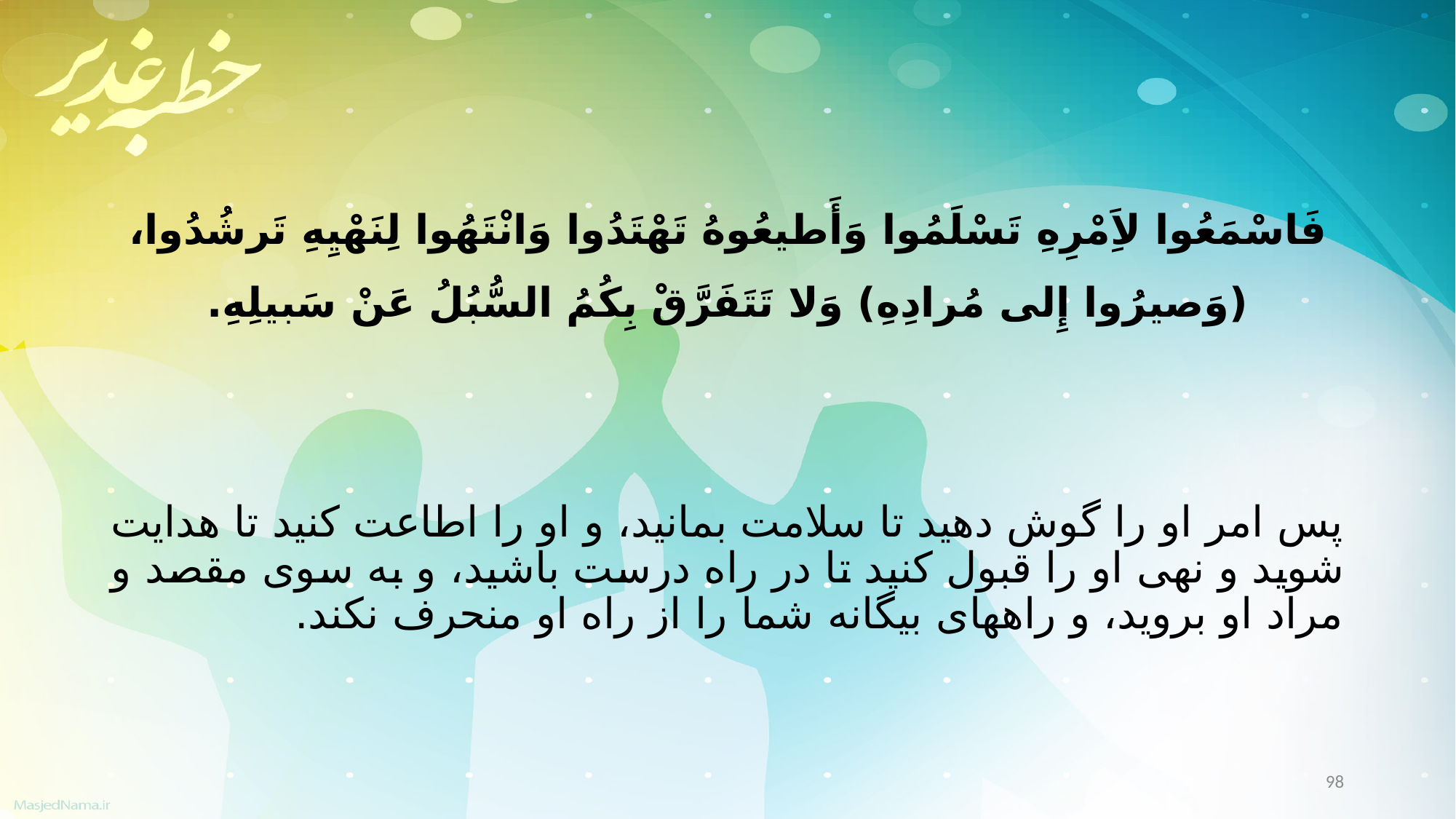

فَاسْمَعُوا لاَِمْرِهِ تَسْلَمُوا وَأَطیعُوهُ تَهْتَدُوا وَانْتَهُوا لِنَهْیِهِ تَرشُدُوا، (وَصیرُوا إِلی مُرادِهِ) وَلا تَتَفَرَّقْ بِکُمُ السُّبُلُ عَنْ سَبیلِهِ.
پس امر او را گوش دهید تا سلامت بمانید، و او را اطاعت کنید تا هدایت شوید و نهى او را قبول کنید تا در راه درست باشید، و به سوى مقصد و مراد او بروید، و راه‏هاى بیگانه شما را از راه او منحرف نکند.
98